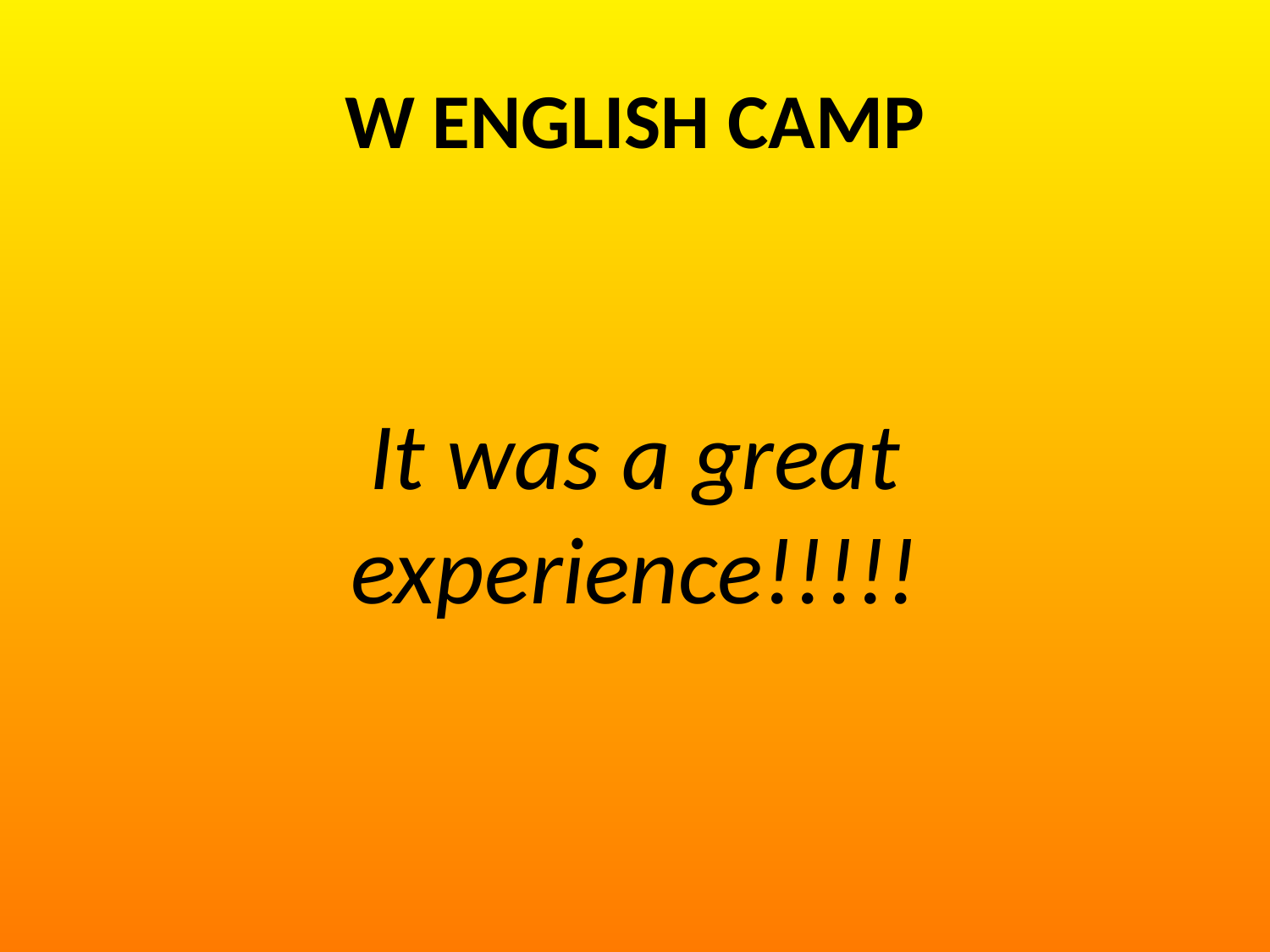

# W ENGLISH CAMP

It was a great experience!!!!!